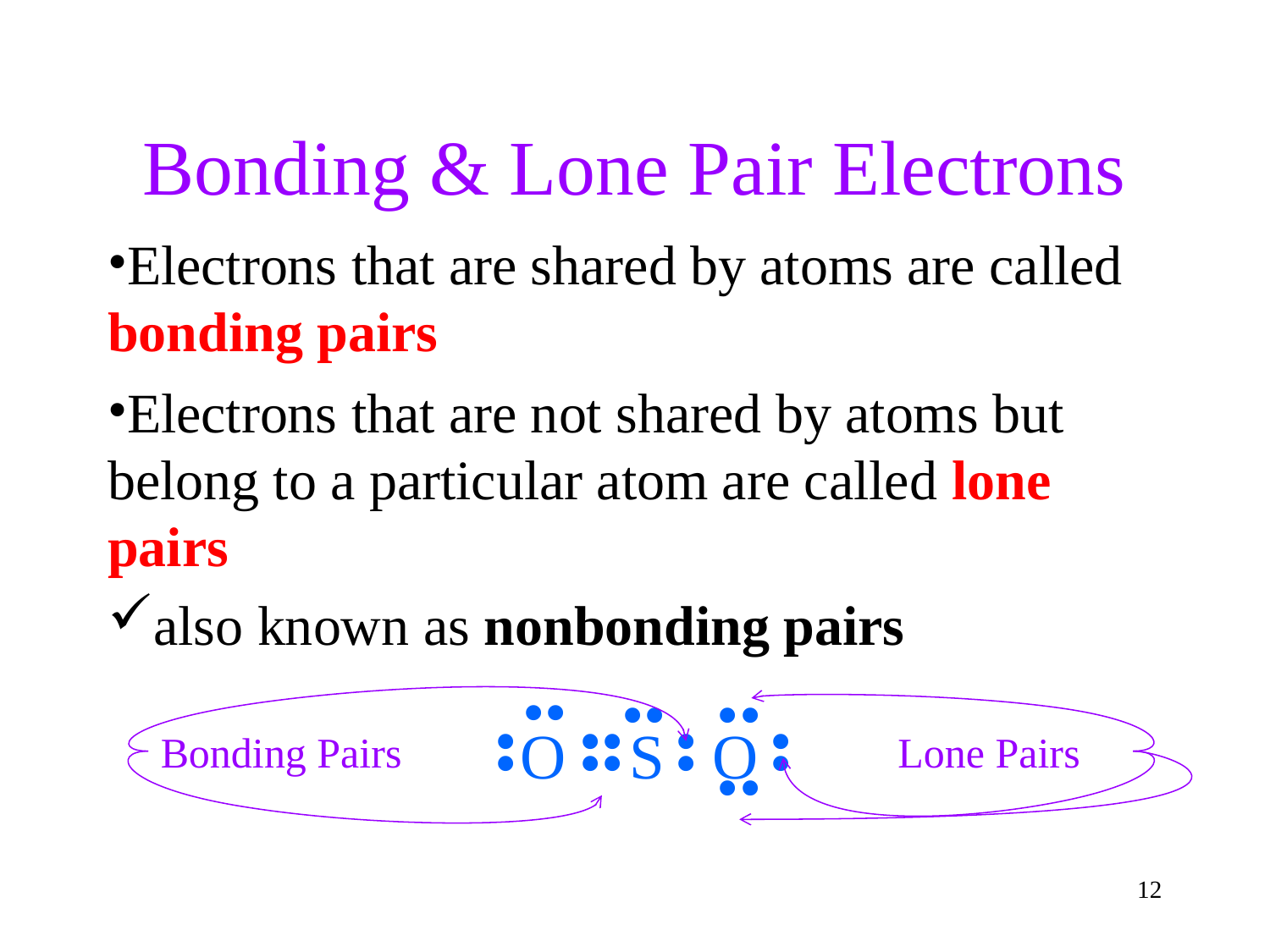

Bonding & Lone Pair Electrons
Electrons that are shared by atoms are called bonding pairs
Electrons that are not shared by atoms but belong to a particular atom are called lone pairs
also known as nonbonding pairs
O    S   O
••
••
••
••
Bonding Pairs
Lone Pairs
•
•
••
••
•
•
•
•
12